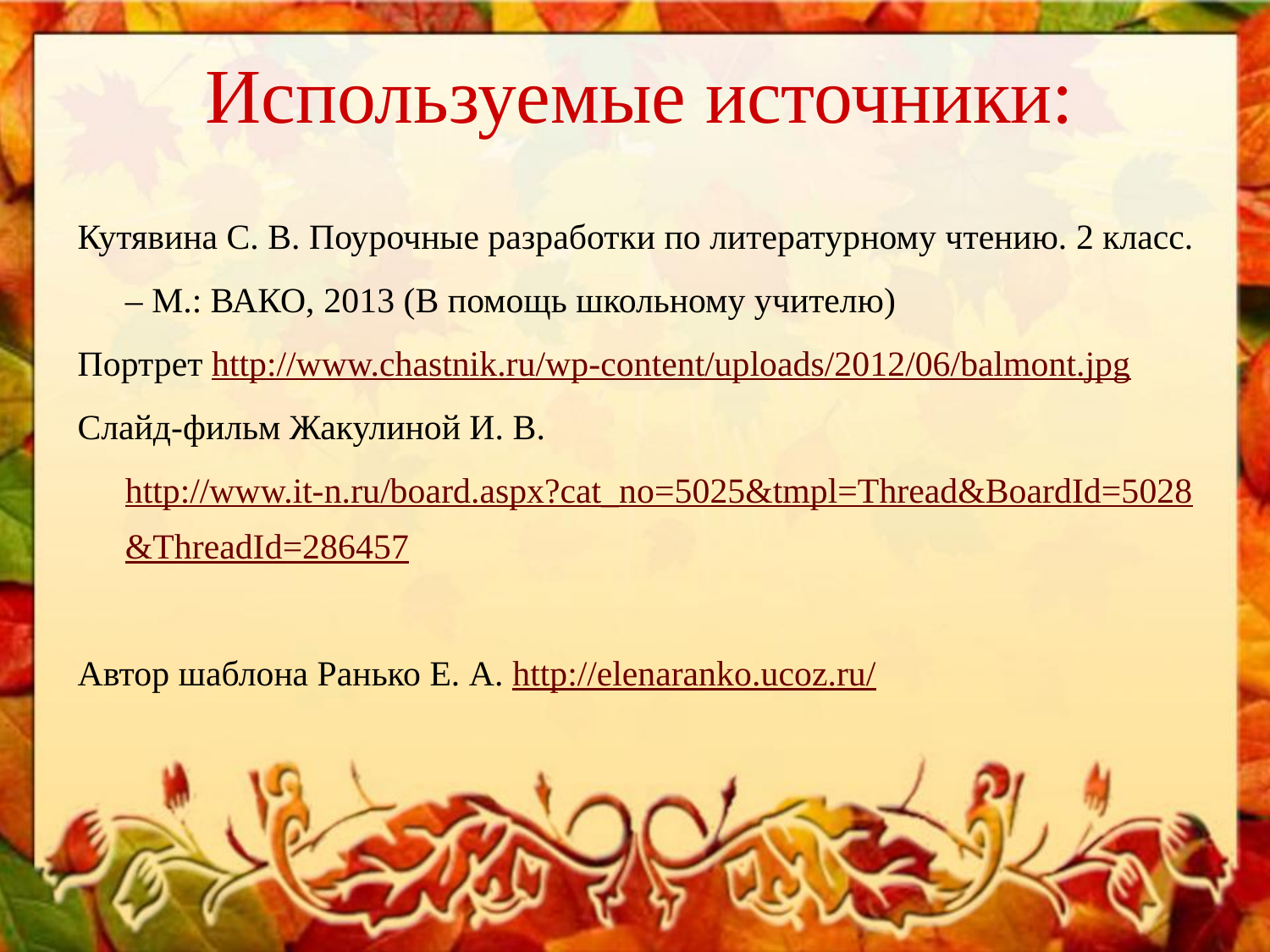

# Используемые источники:
Кутявина С. В. Поурочные разработки по литературному чтению. 2 класс. – М.: ВАКО, 2013 (В помощь школьному учителю)
Портрет http://www.chastnik.ru/wp-content/uploads/2012/06/balmont.jpg
Слайд-фильм Жакулиной И. В. http://www.it-n.ru/board.aspx?cat_no=5025&tmpl=Thread&BoardId=5028&ThreadId=286457
Автор шаблона Ранько Е. А. http://elenaranko.ucoz.ru/